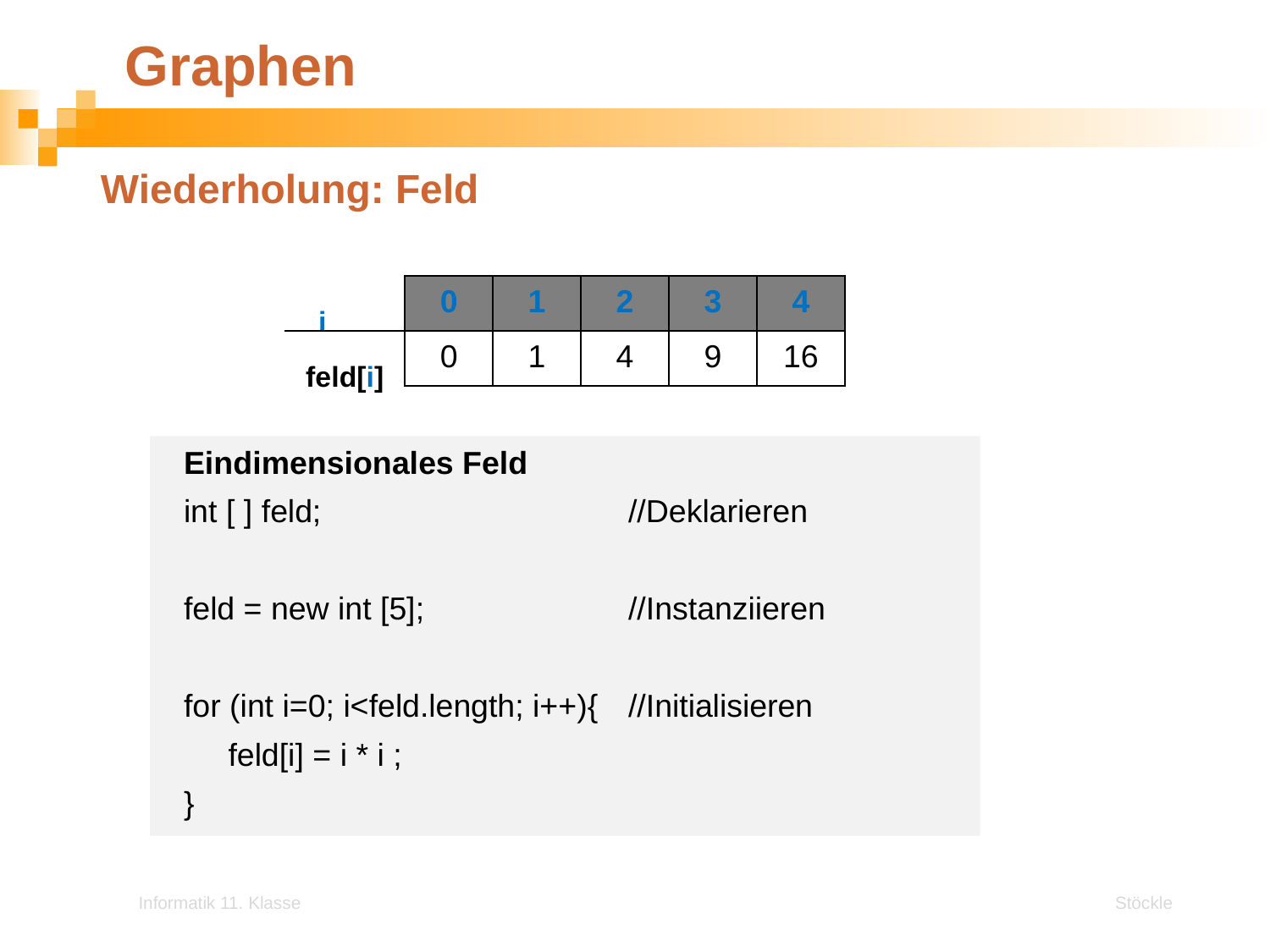

# Graphen
Wiederholung: Feld
| i | 0 | 1 | 2 | 3 | 4 |
| --- | --- | --- | --- | --- | --- |
| feld[i] | 0 | 1 | 4 | 9 | 16 |
Eindimensionales Feld
int [ ] feld;			//Deklarieren

feld = new int [5];		//Instanziieren

for (int i=0; i<feld.length; i++){	//Initialisieren
     feld[i] = i * i ;
}